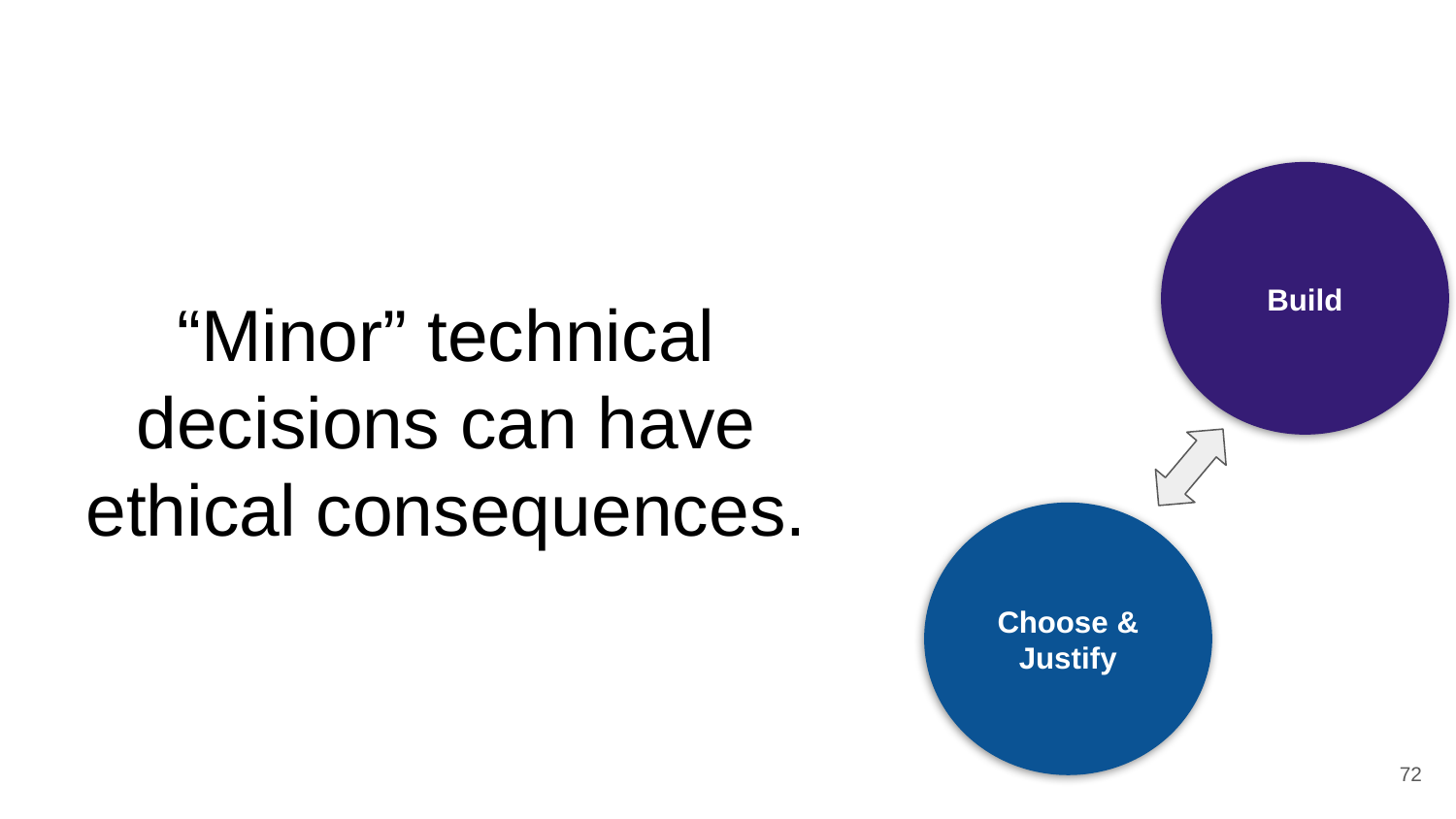

# “Minor” technical decisions can have ethical consequences.
Build

Choose & Justify
72